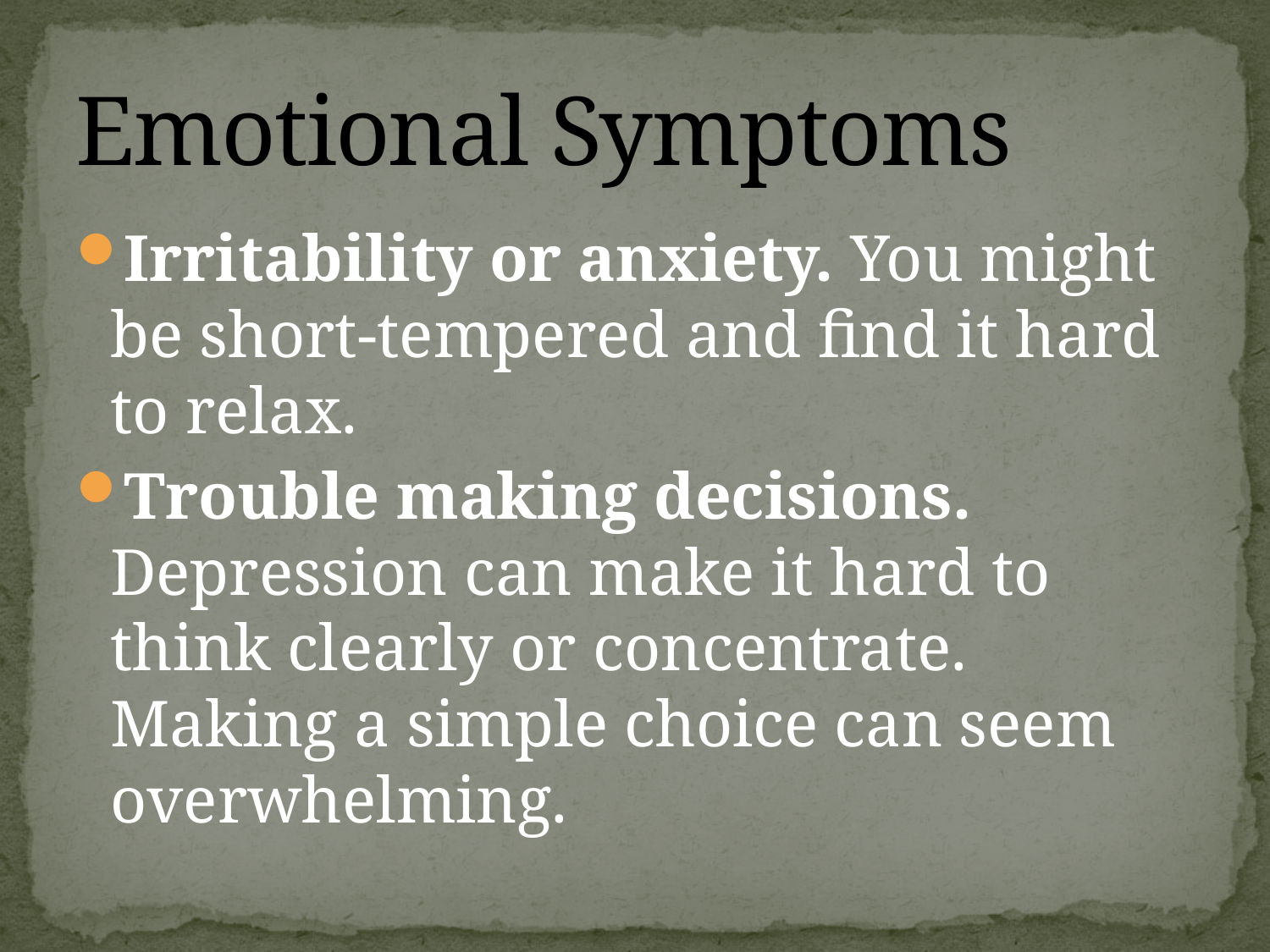

# Emotional Symptoms
Irritability or anxiety. You might be short-tempered and find it hard to relax.
Trouble making decisions. Depression can make it hard to think clearly or concentrate. Making a simple choice can seem overwhelming.